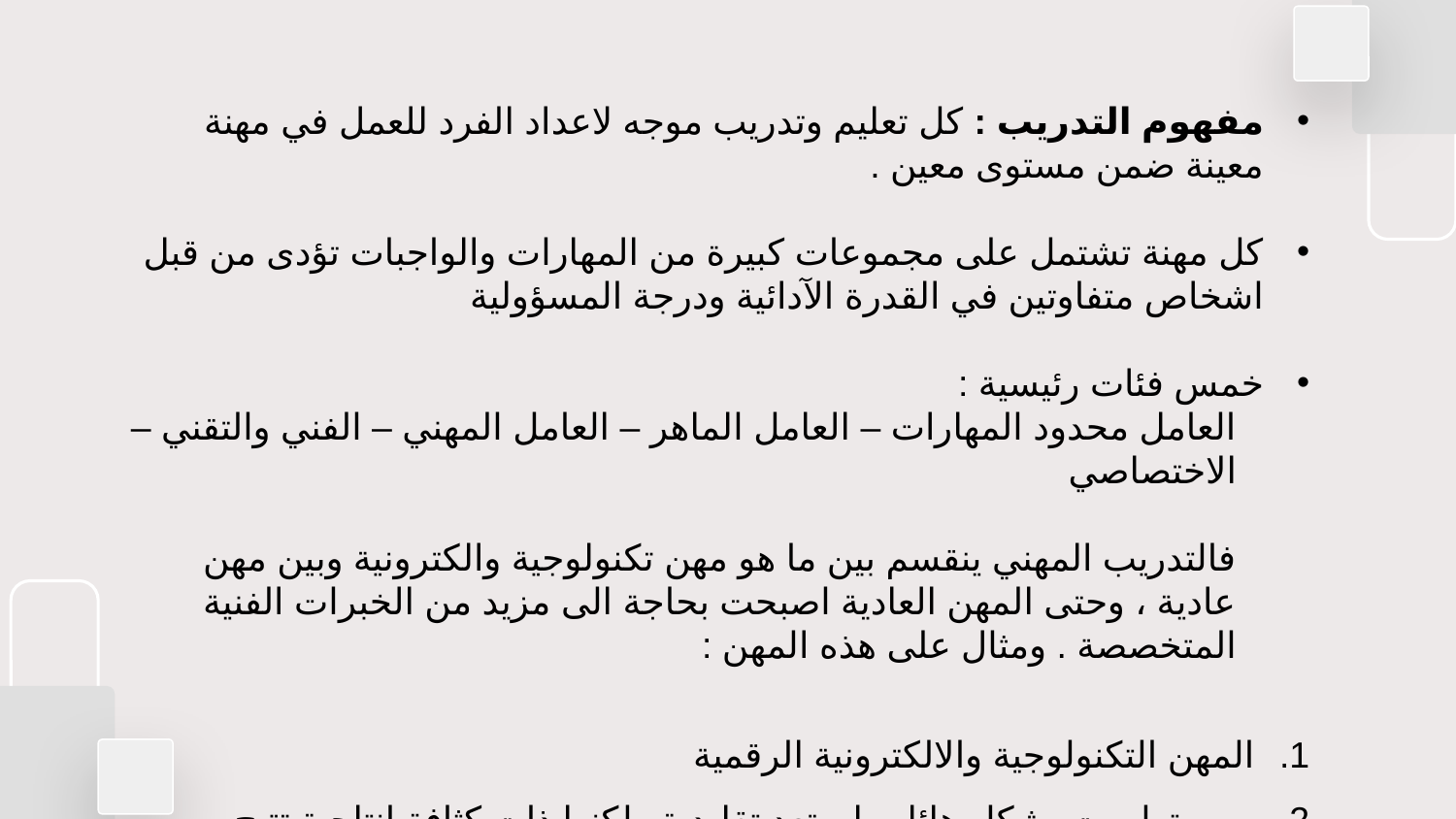

مفهوم التدريب : كل تعليم وتدريب موجه لاعداد الفرد للعمل في مهنة معينة ضمن مستوى معين .

كل مهنة تشتمل على مجموعات كبيرة من المهارات والواجبات تؤدى من قبل اشخاص متفاوتين في القدرة الآدائية ودرجة المسؤولية

خمس فئات رئيسية :
العامل محدود المهارات – العامل الماهر – العامل المهني – الفني والتقني – الاختصاصي

فالتدريب المهني ينقسم بين ما هو مهن تكنولوجية والكترونية وبين مهن عادية ، وحتى المهن العادية اصبحت بحاجة الى مزيد من الخبرات الفنية المتخصصة . ومثال على هذه المهن :

المهن التكنولوجية والالكترونية الرقمية
مهن تطورت بشكل هائل ولم تعد تقليدية ولكنها ذات كثافة انتاجية تتيح للشباب الحصول بسهولة على الوظائف المرغوبة